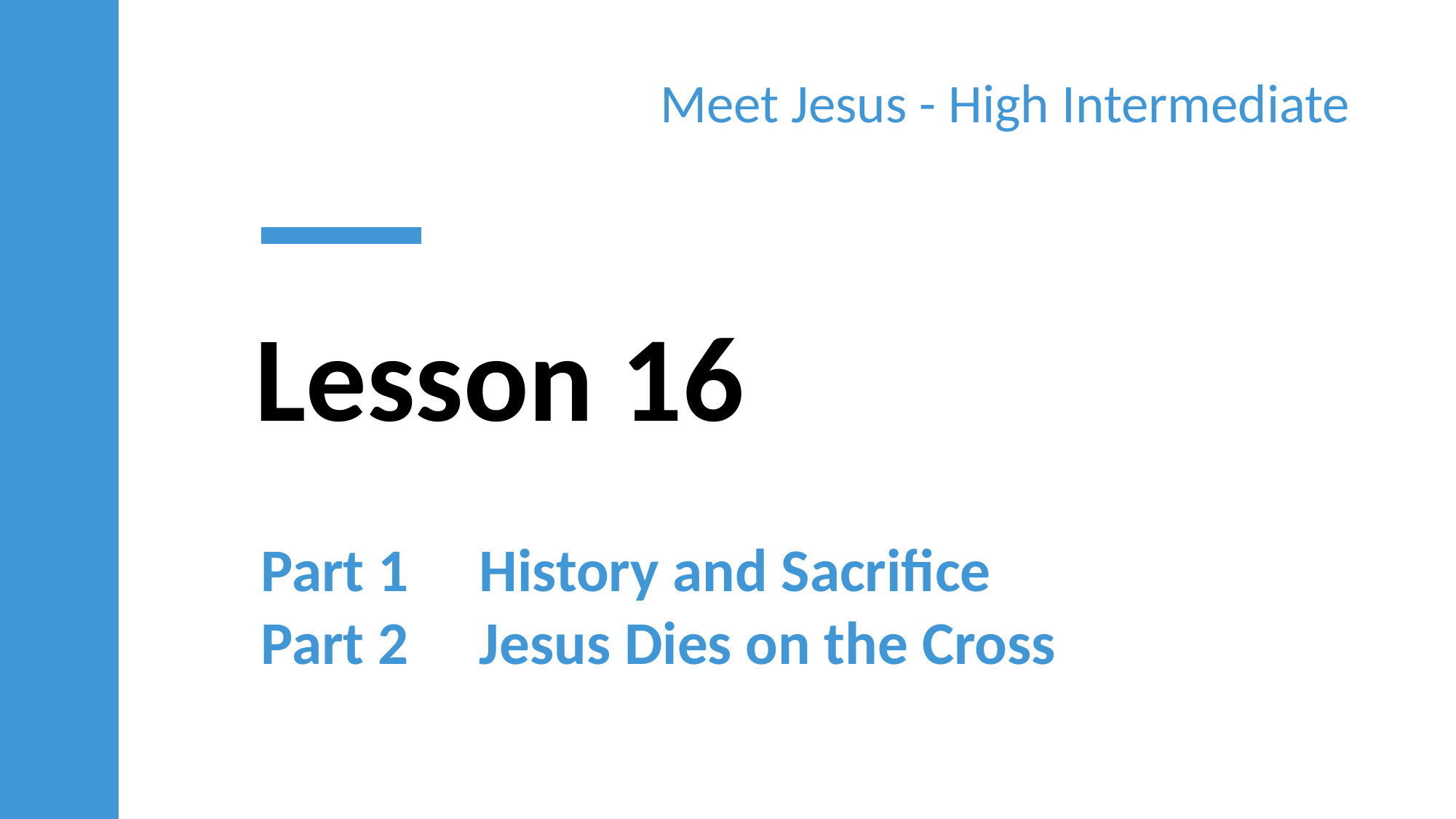

Meet Jesus - High Intermediate
Lesson 16
Part 1	History and Sacrifice
Part 2	Jesus Dies on the Cross